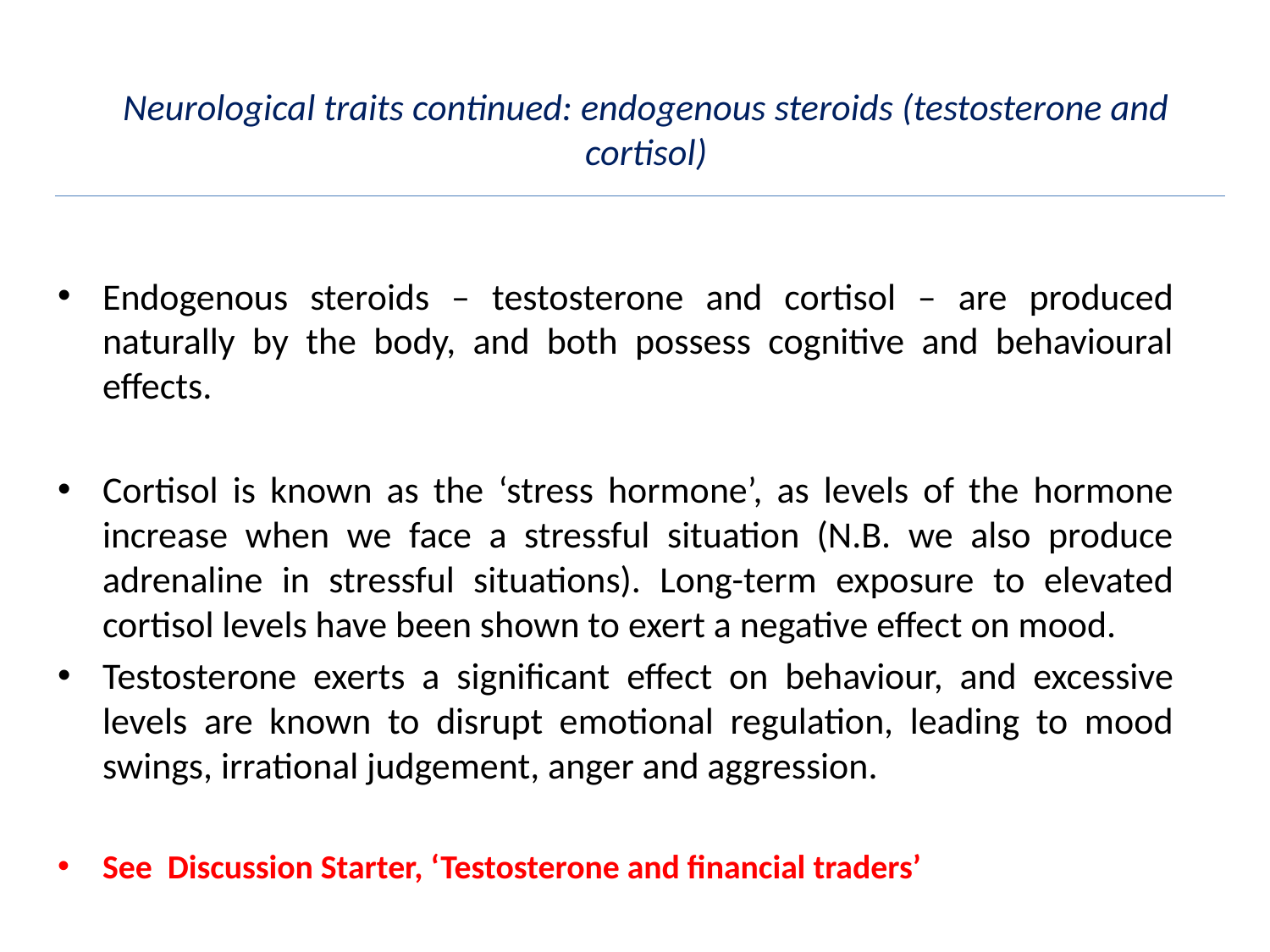

# Neurological traits continued: endogenous steroids (testosterone and cortisol)
Endogenous steroids – testosterone and cortisol – are produced naturally by the body, and both possess cognitive and behavioural effects.

Cortisol is known as the ‘stress hormone’, as levels of the hormone increase when we face a stressful situation (N.B. we also produce adrenaline in stressful situations). Long-term exposure to elevated cortisol levels have been shown to exert a negative effect on mood.
Testosterone exerts a significant effect on behaviour, and excessive levels are known to disrupt emotional regulation, leading to mood swings, irrational judgement, anger and aggression.

See  Discussion Starter, ‘Testosterone and financial traders’